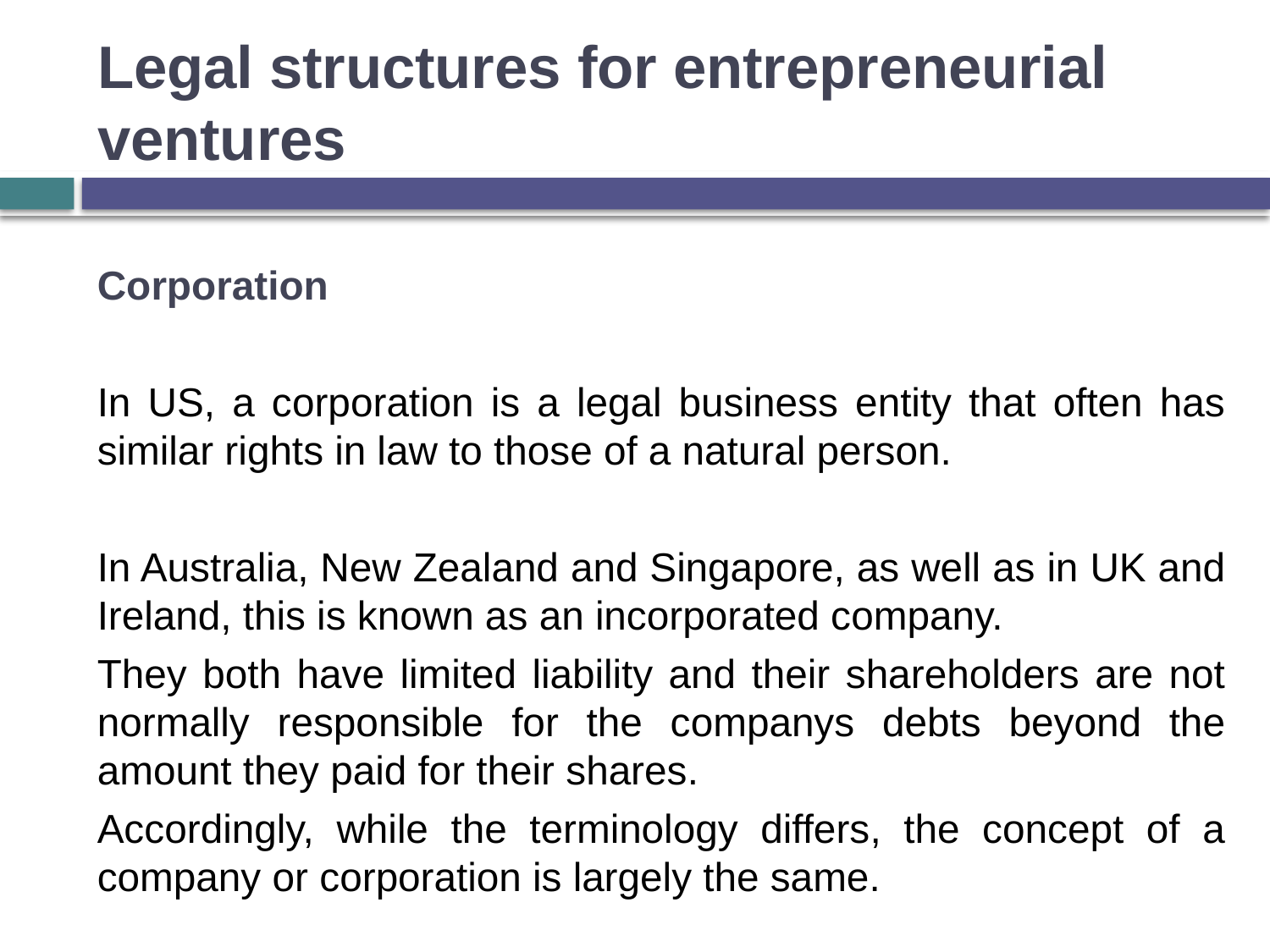

# Legal structures for entrepreneurial ventures
Corporation

In US, a corporation is a legal business entity that often has similar rights in law to those of a natural person.

In Australia, New Zealand and Singapore, as well as in UK and Ireland, this is known as an incorporated company.
They both have limited liability and their shareholders are not normally responsible for the companys debts beyond the amount they paid for their shares.
Accordingly, while the terminology differs, the concept of a company or corporation is largely the same.